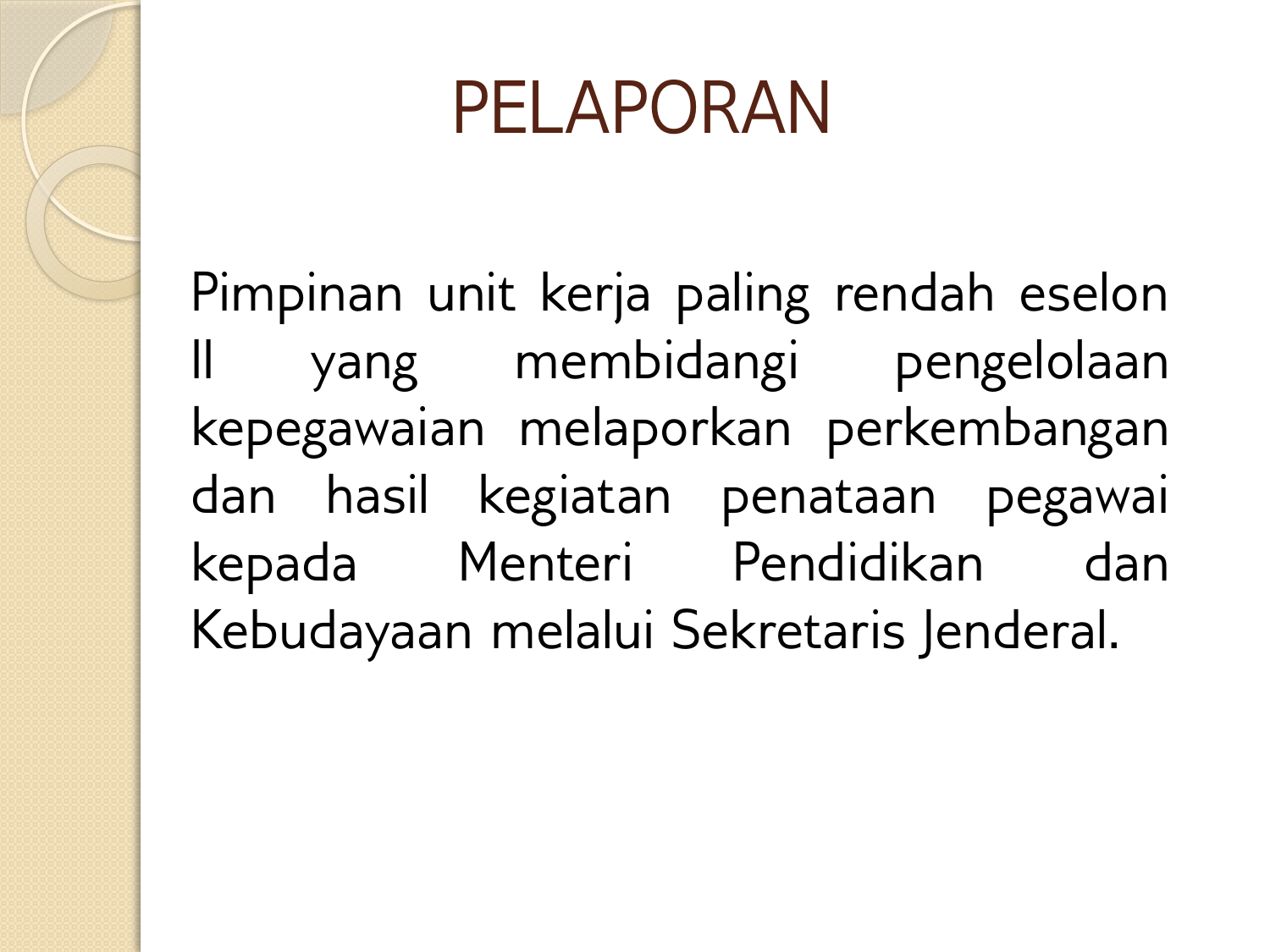

# PELAPORAN
Pimpinan unit kerja paling rendah eselon II yang membidangi pengelolaan kepegawaian melaporkan perkembangan dan hasil kegiatan penataan pegawai kepada Menteri Pendidikan dan Kebudayaan melalui Sekretaris Jenderal.